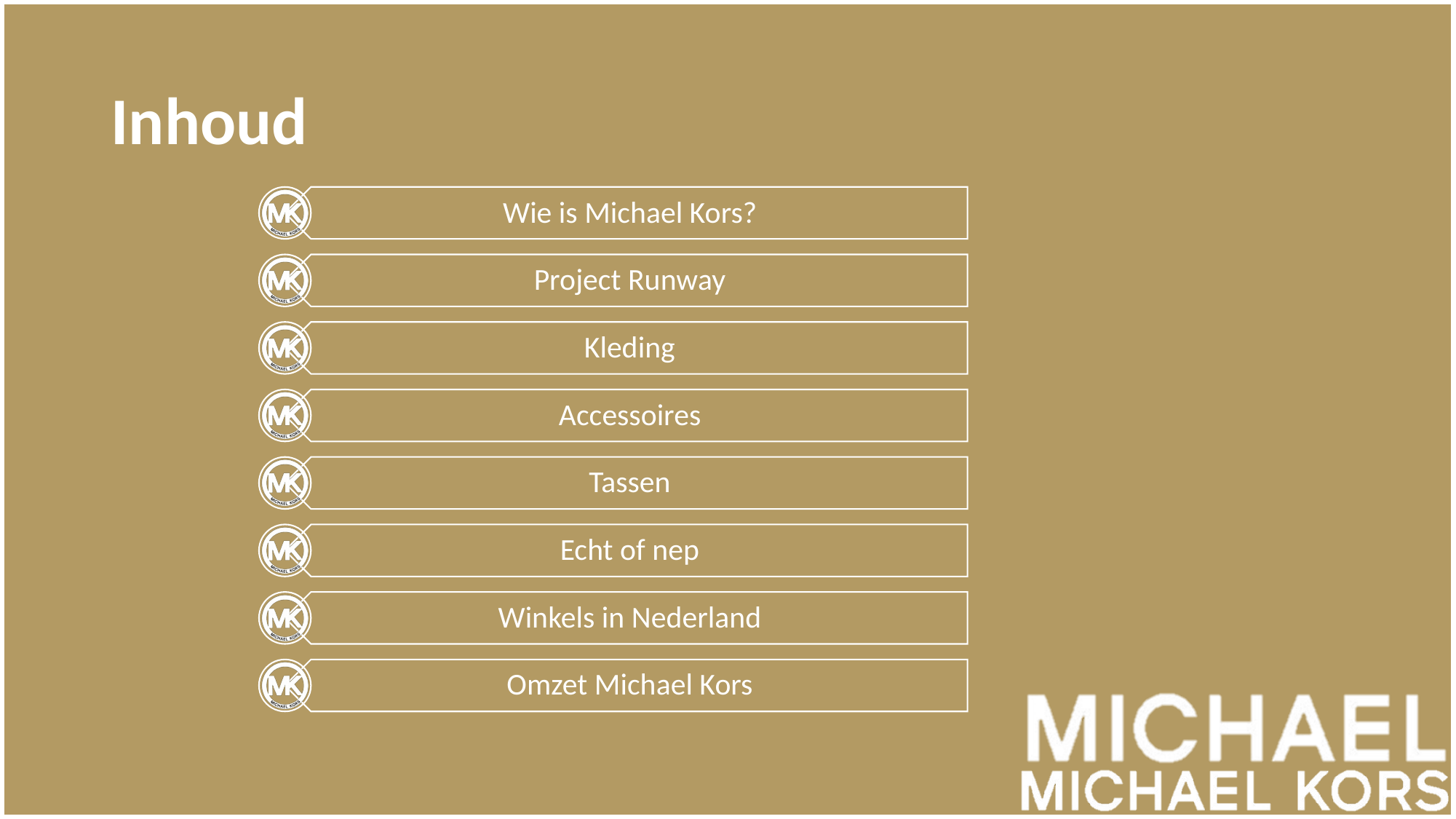

# Inhoud
Wie is Michael Kors?
Project Runway
Kleding
Accessoires
Tassen
Echt of nep
Winkels in Nederland
Omzet Michael Kors